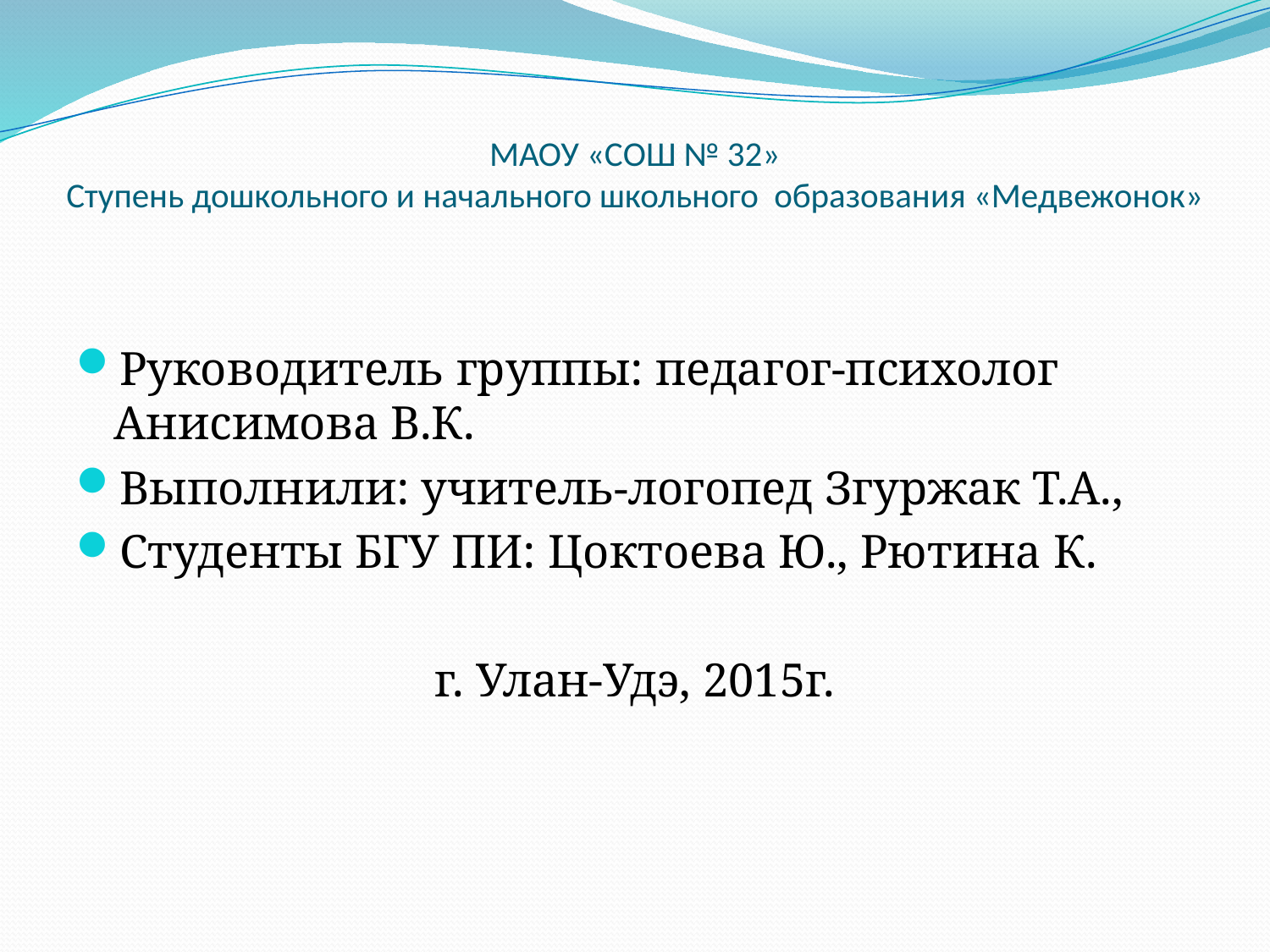

# МАОУ «СОШ № 32» Ступень дошкольного и начального школьного  образования «Медвежонок»

Руководитель группы: педагог-психолог Анисимова В.К.
Выполнили: учитель-логопед Згуржак Т.А.,
Студенты БГУ ПИ: Цоктоева Ю., Рютина К.

г. Улан-Удэ, 2015г.